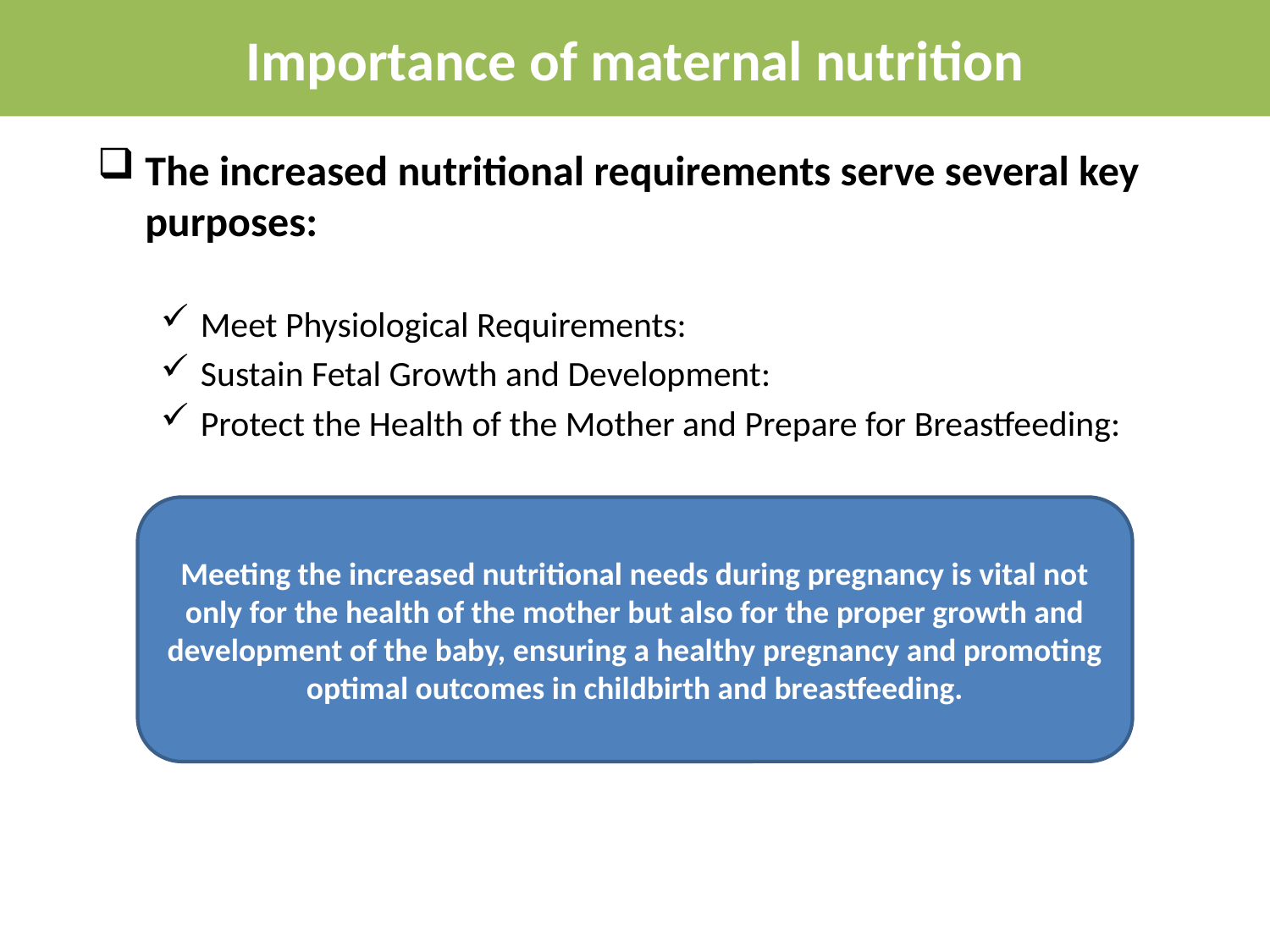

Importance of maternal nutrition
The increased nutritional requirements serve several key purposes:

Meet Physiological Requirements:
Sustain Fetal Growth and Development:
Protect the Health of the Mother and Prepare for Breastfeeding:

Meeting the increased nutritional needs during pregnancy is vital not only for the health of the mother but also for the proper growth and development of the baby, ensuring a healthy pregnancy and promoting optimal outcomes in childbirth and breastfeeding.